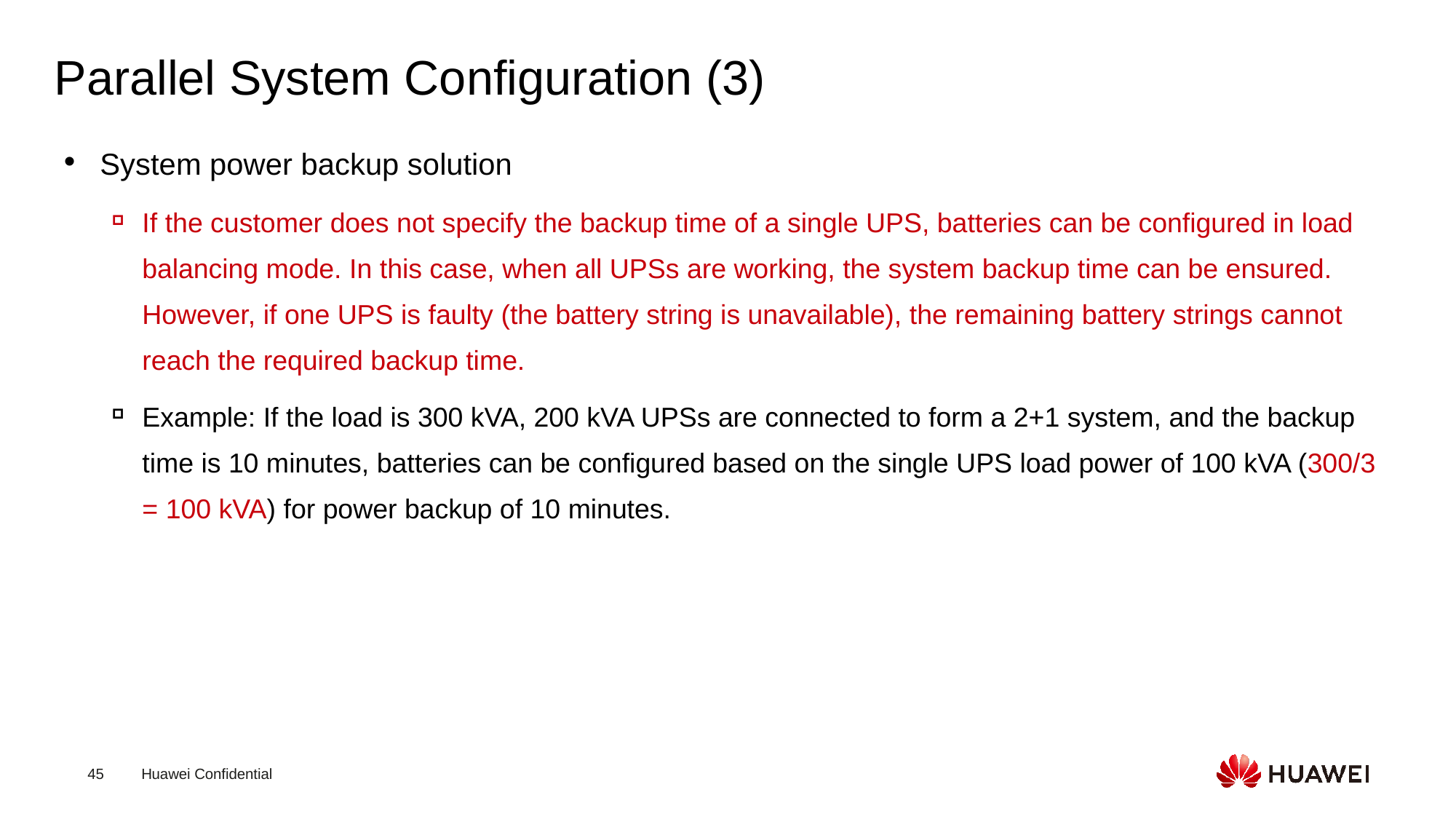

# Parallel System Configuration (3)
System power backup solution
If the customer does not specify the backup time of a single UPS, batteries can be configured in load balancing mode. In this case, when all UPSs are working, the system backup time can be ensured. However, if one UPS is faulty (the battery string is unavailable), the remaining battery strings cannot reach the required backup time.
Example: If the load is 300 kVA, 200 kVA UPSs are connected to form a 2+1 system, and the backup time is 10 minutes, batteries can be configured based on the single UPS load power of 100 kVA (300/3 = 100 kVA) for power backup of 10 minutes.